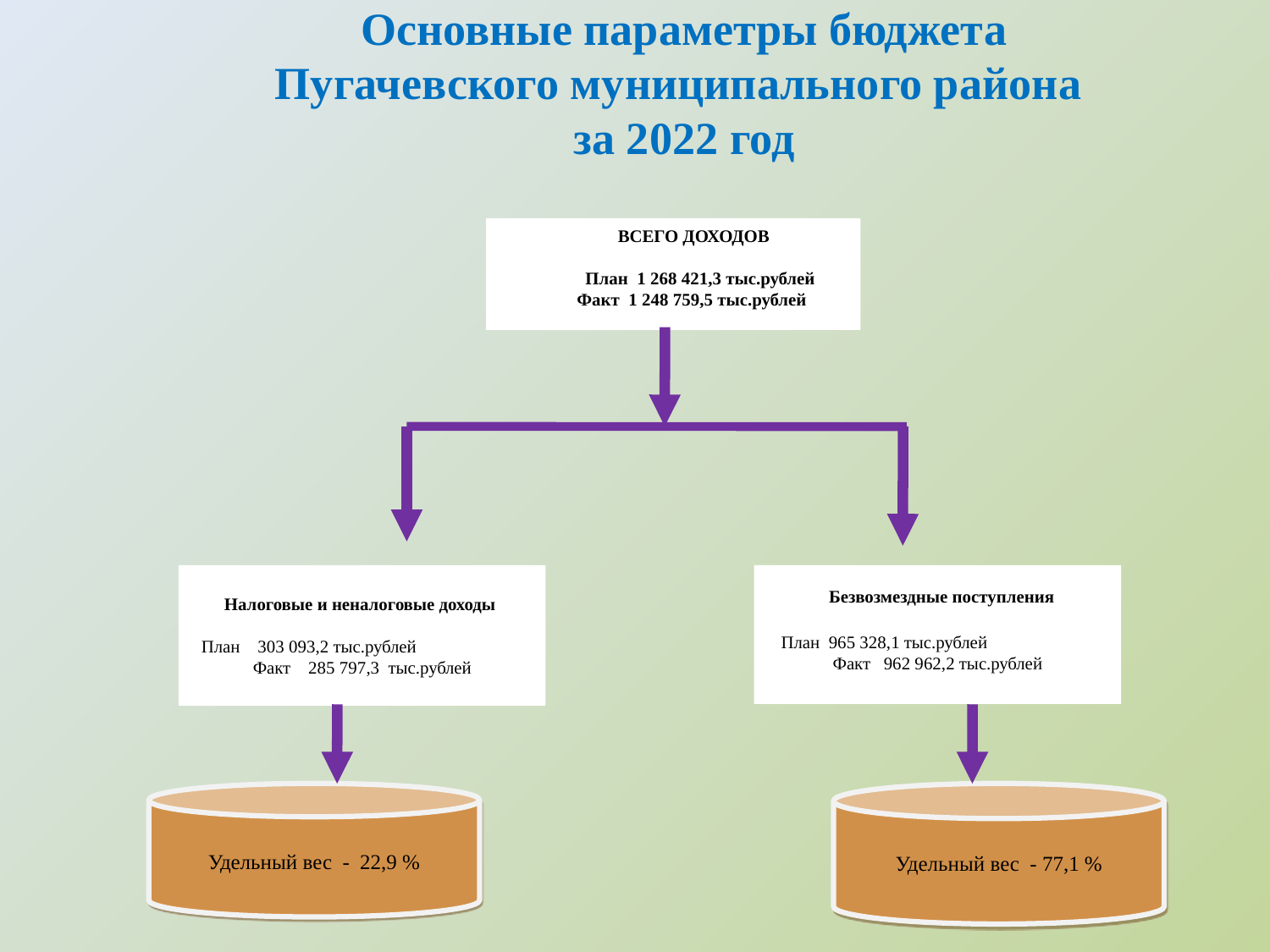

Основные параметры бюджета
Пугачевского муниципального района
за 2022 год

ВСЕГО ДОХОДОВ

 План  1 268 421,3 тыс.рублей
Факт  1 248 759,5 тыс.рублей

Налоговые и неналоговые доходы

 План    303 093,2 тыс.рублей                          Факт    285 797,3  тыс.рублей

 Безвозмездные поступления

 План  965 328,1 тыс.рублей                          Факт   962 962,2 тыс.рублей

Удельный вес  -  22,9 %

Удельный вес  - 77,1 %